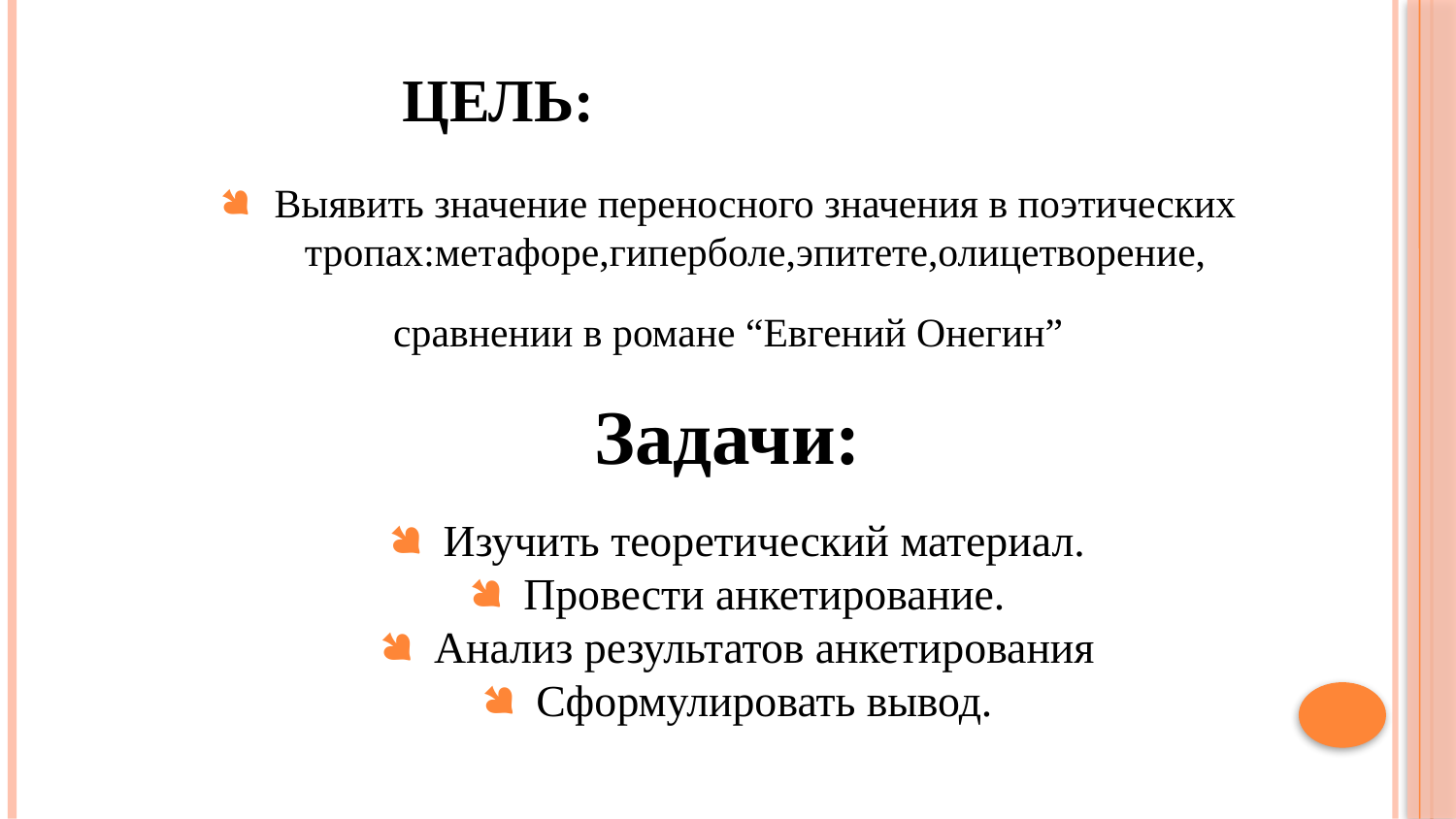

# Цель:
Выявить значение переносного значения в поэтических тропах:метафоре,гиперболе,эпитете,олицетворение,
сравнении в романе “Евгений Онегин”
Задачи:
Изучить теоретический материал.
Провести анкетирование.
Анализ результатов анкетирования
Сформулировать вывод.